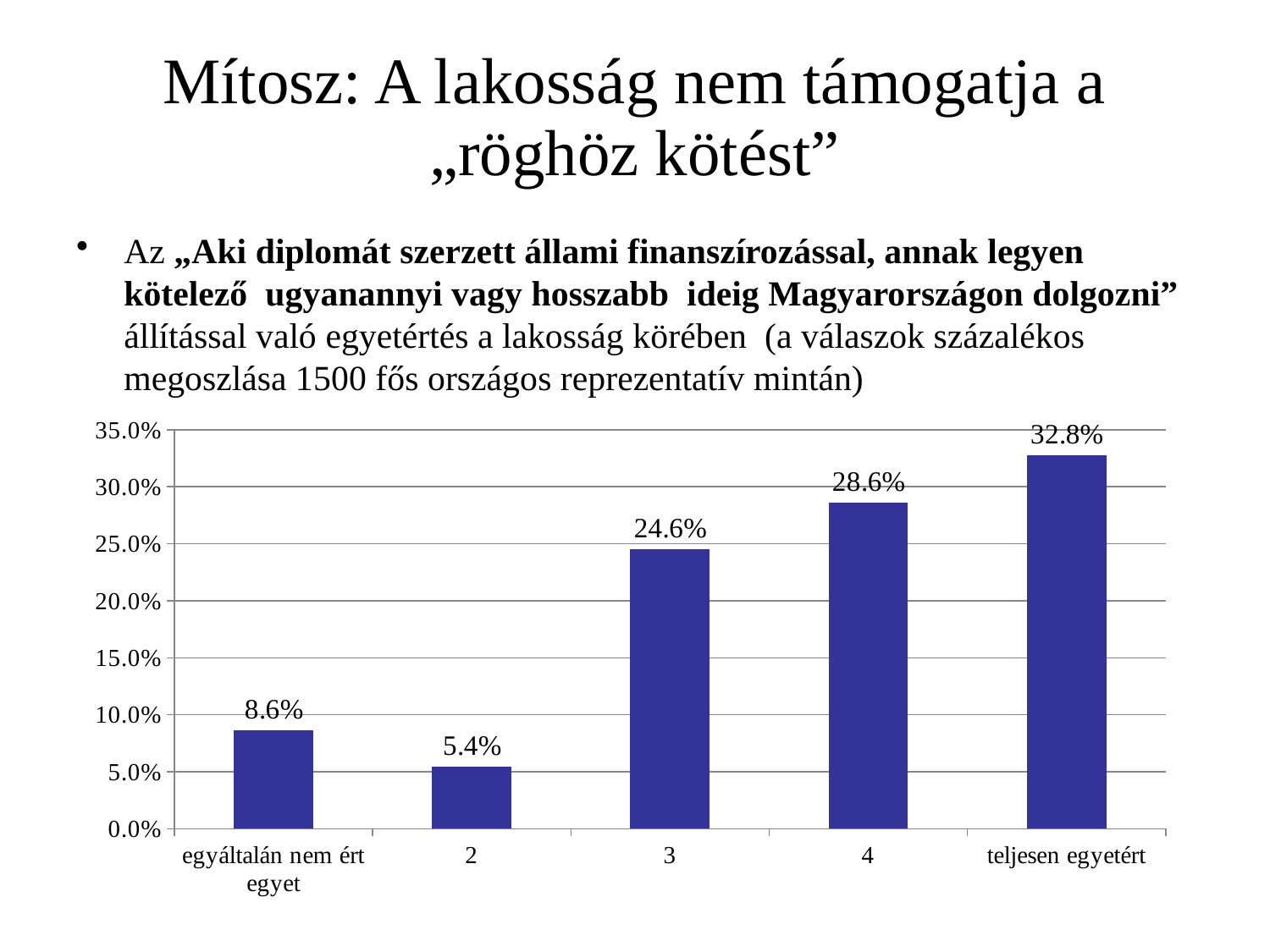

# Mítosz: A lakosság nem támogatja a „röghöz kötést”
Az „Aki diplomát szerzett állami finanszírozással, annak legyen kötelező  ugyanannyi vagy hosszabb  ideig Magyarországon dolgozni” állítással való egyetértés a lakosság körében  (a válaszok százalékos megoszlása 1500 fős országos reprezentatív mintán)

### Chart

| Category |  |
|---|---|
| egyáltalán nem ért egyet | 0.08620689655172417 |
| 2 | 0.05448275862068968 |
| 3 | 0.24551724137931044 |
| 4 | 0.28620689655172415 |
| teljesen egyetért | 0.32758620689655193 |